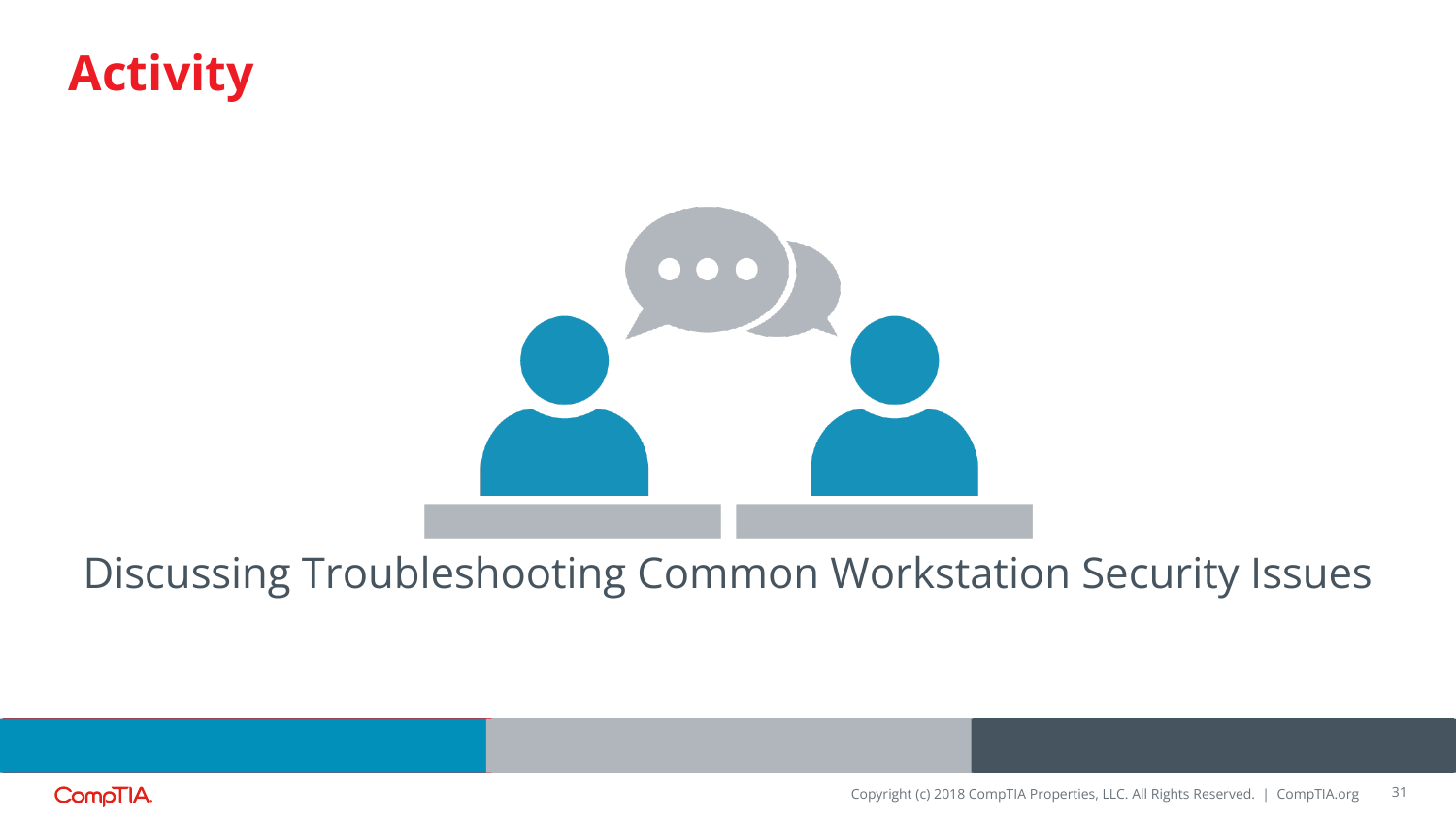

Discussing Troubleshooting Common Workstation Security Issues
31